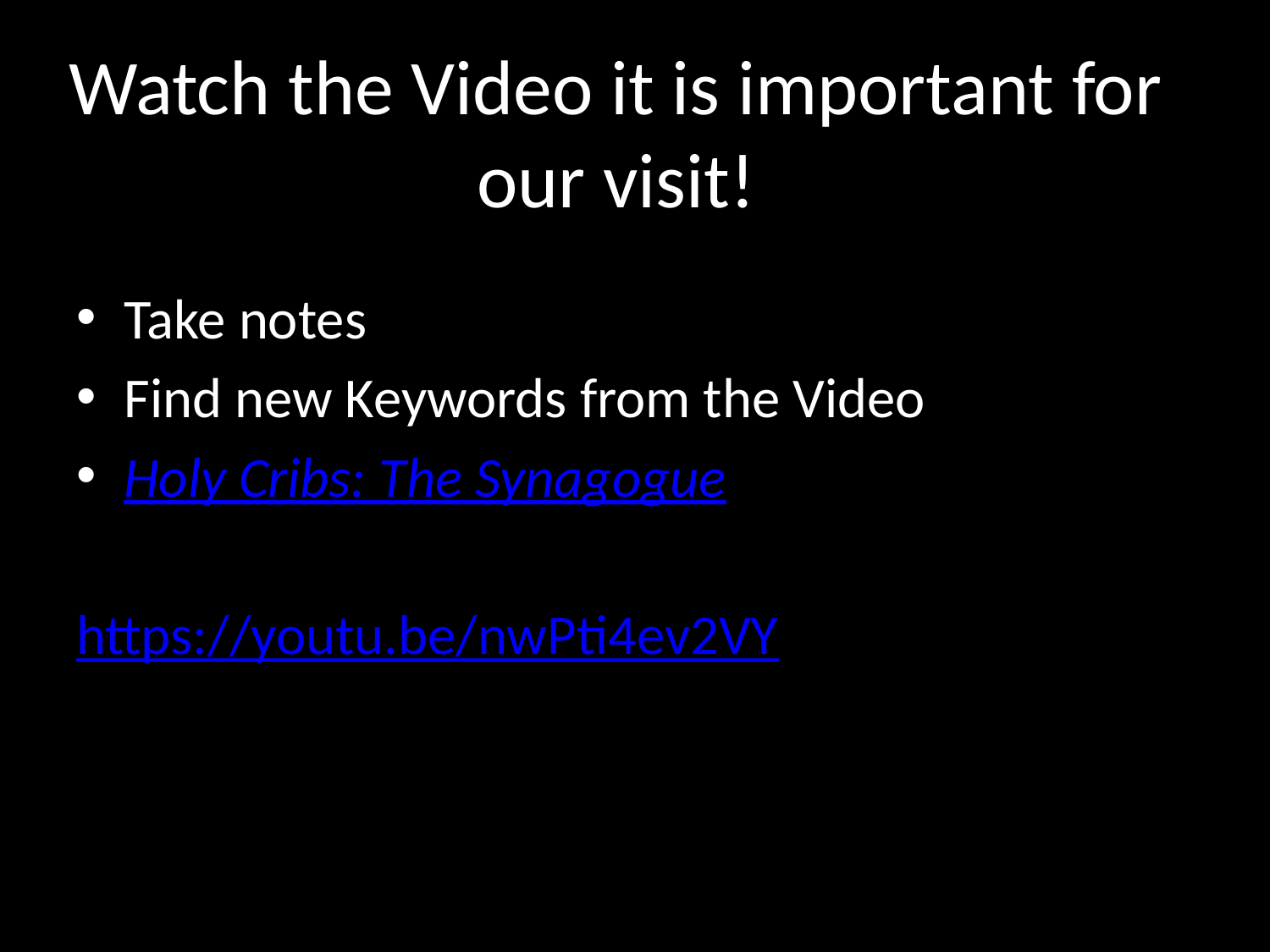

# Watch the Video it is important for our visit!
Take notes
Find new Keywords from the Video
Holy Cribs: The Synagogue

https://youtu.be/nwPti4ev2VY